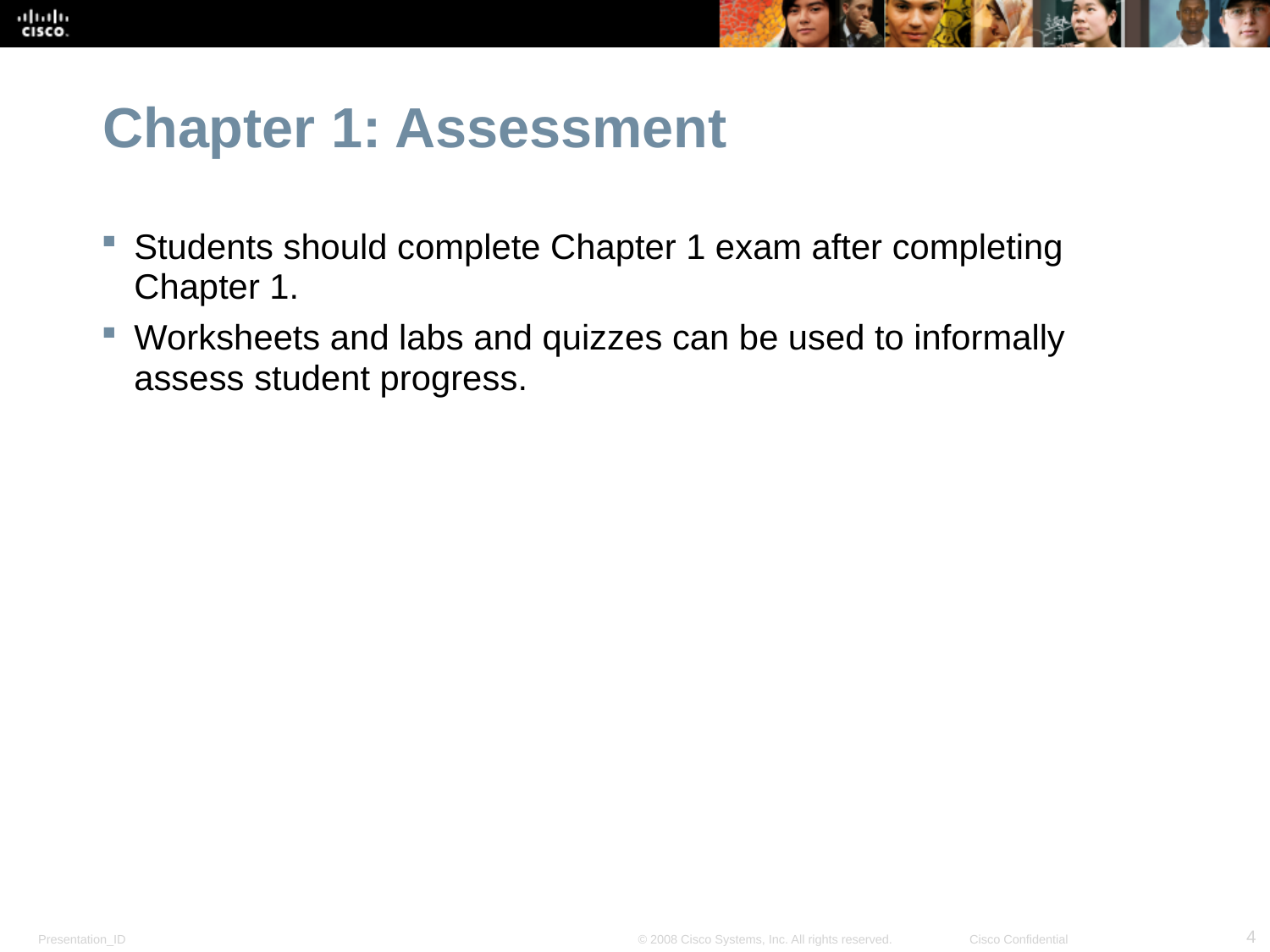

Chapter 1: Assessment
Students should complete Chapter 1 exam after completing Chapter 1.
Worksheets and labs and quizzes can be used to informally assess student progress.